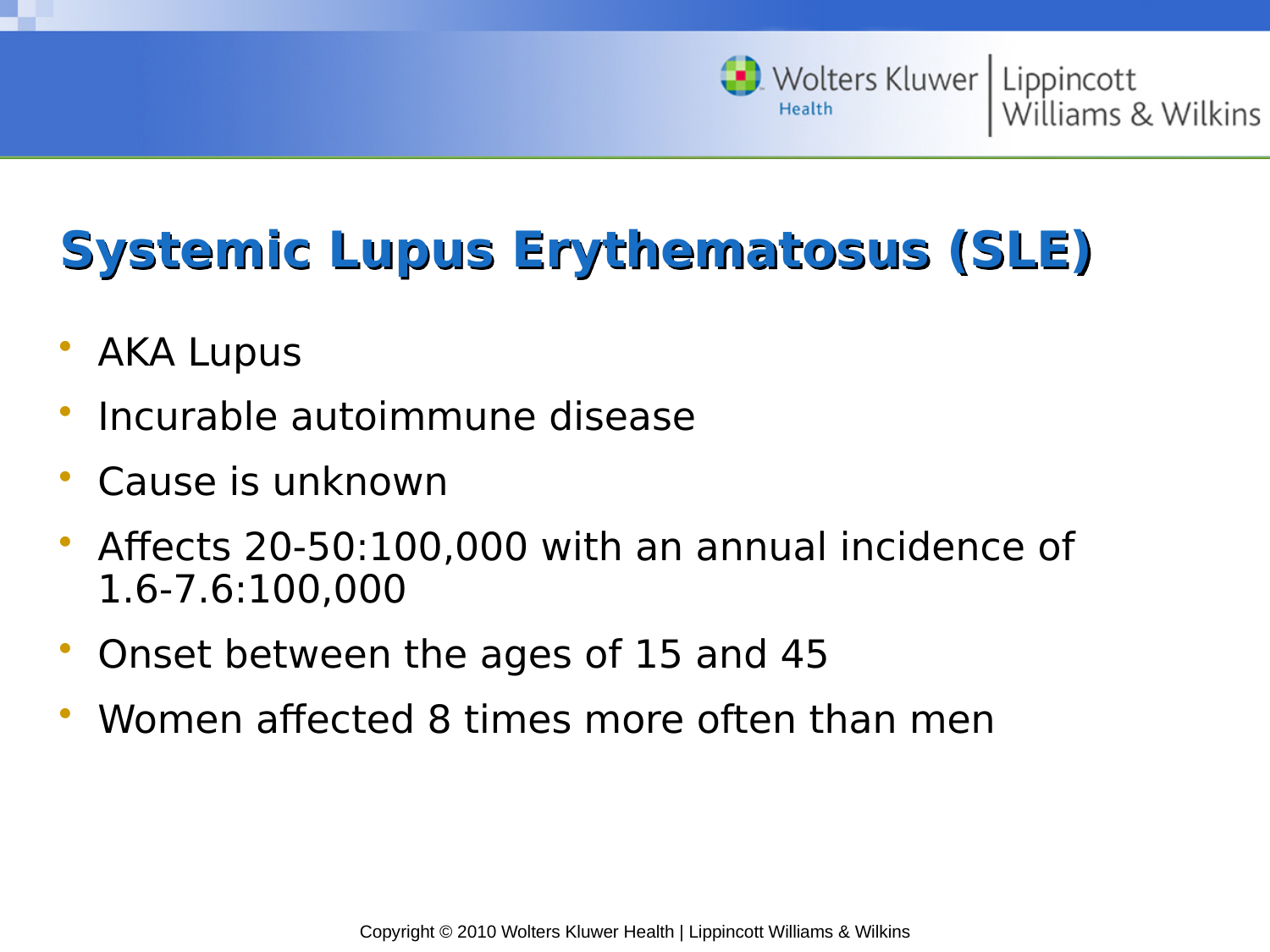

# Systemic Lupus Erythematosus (SLE)
AKA Lupus
Incurable autoimmune disease
Cause is unknown
Affects 20-50:100,000 with an annual incidence of         1.6-7.6:100,000
Onset between the ages of 15 and 45
Women affected 8 times more often than men